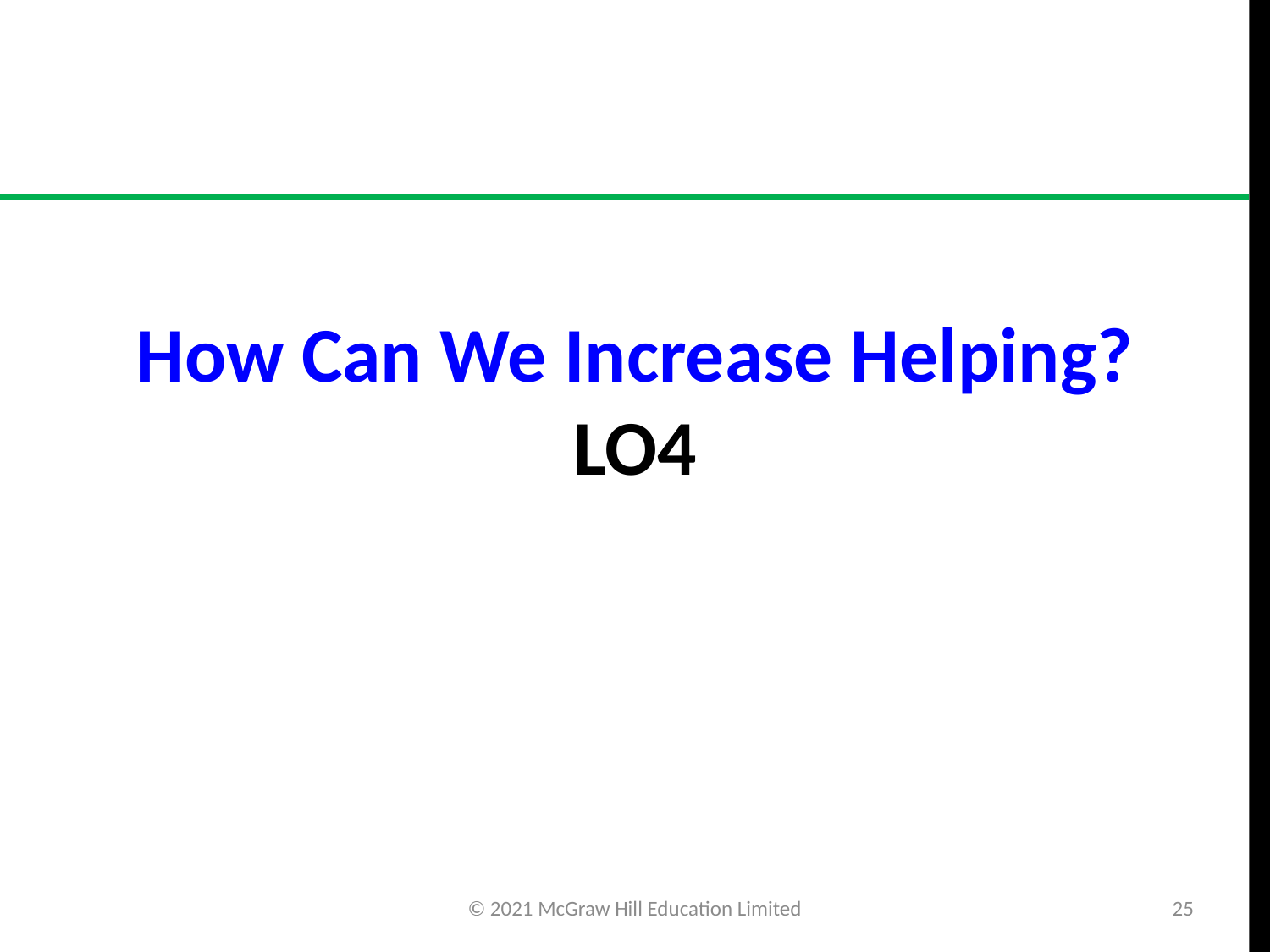

# How Can We Increase Helping? LO4
© 2021 McGraw Hill Education Limited
25